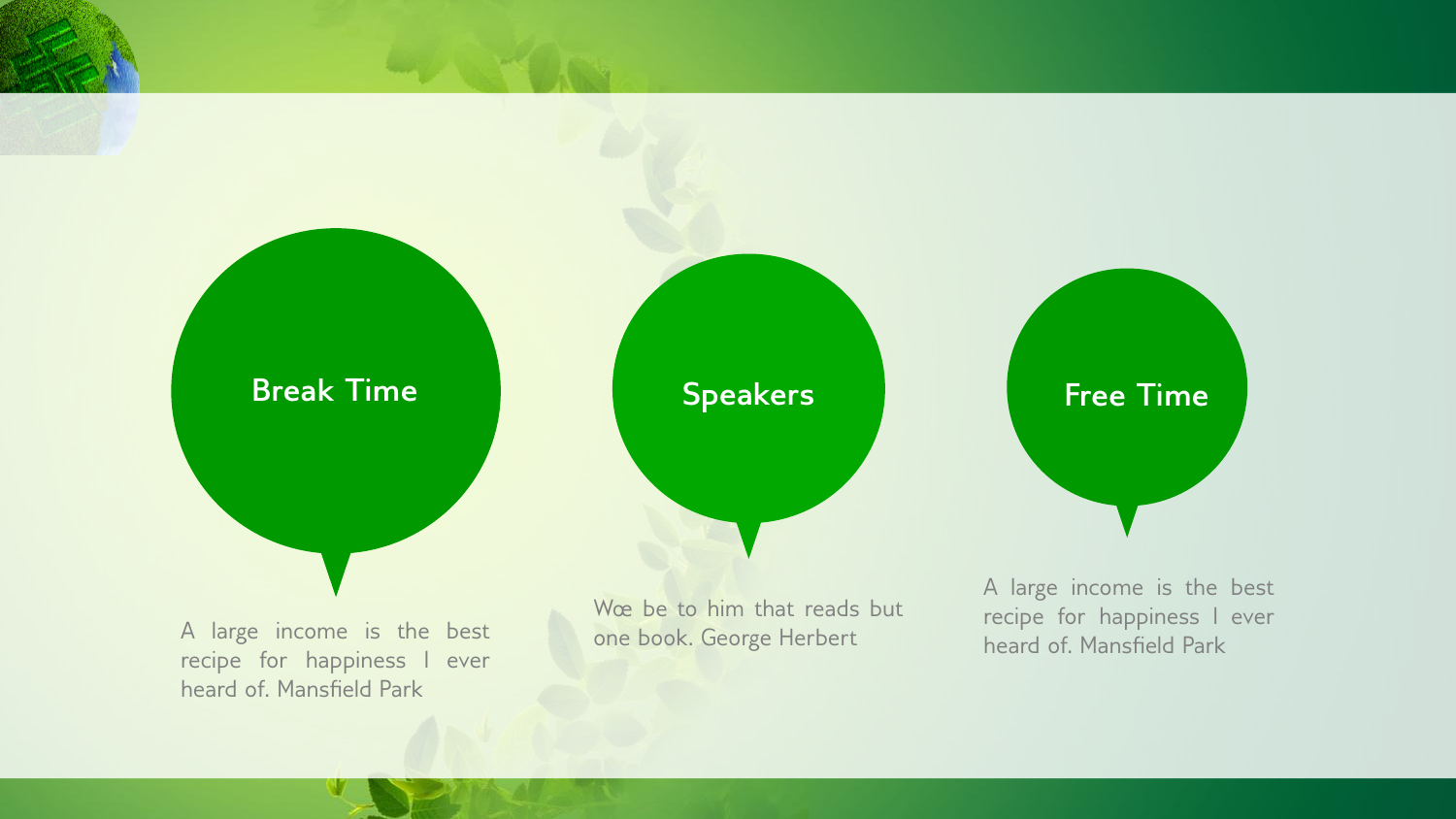

#

Break Time

Speakers

Free Time
A large income is the best recipe for happiness I ever heard of. Mansfield Park
Woe be to him that reads but one book. George Herbert
A large income is the best recipe for happiness I ever heard of. Mansfield Park